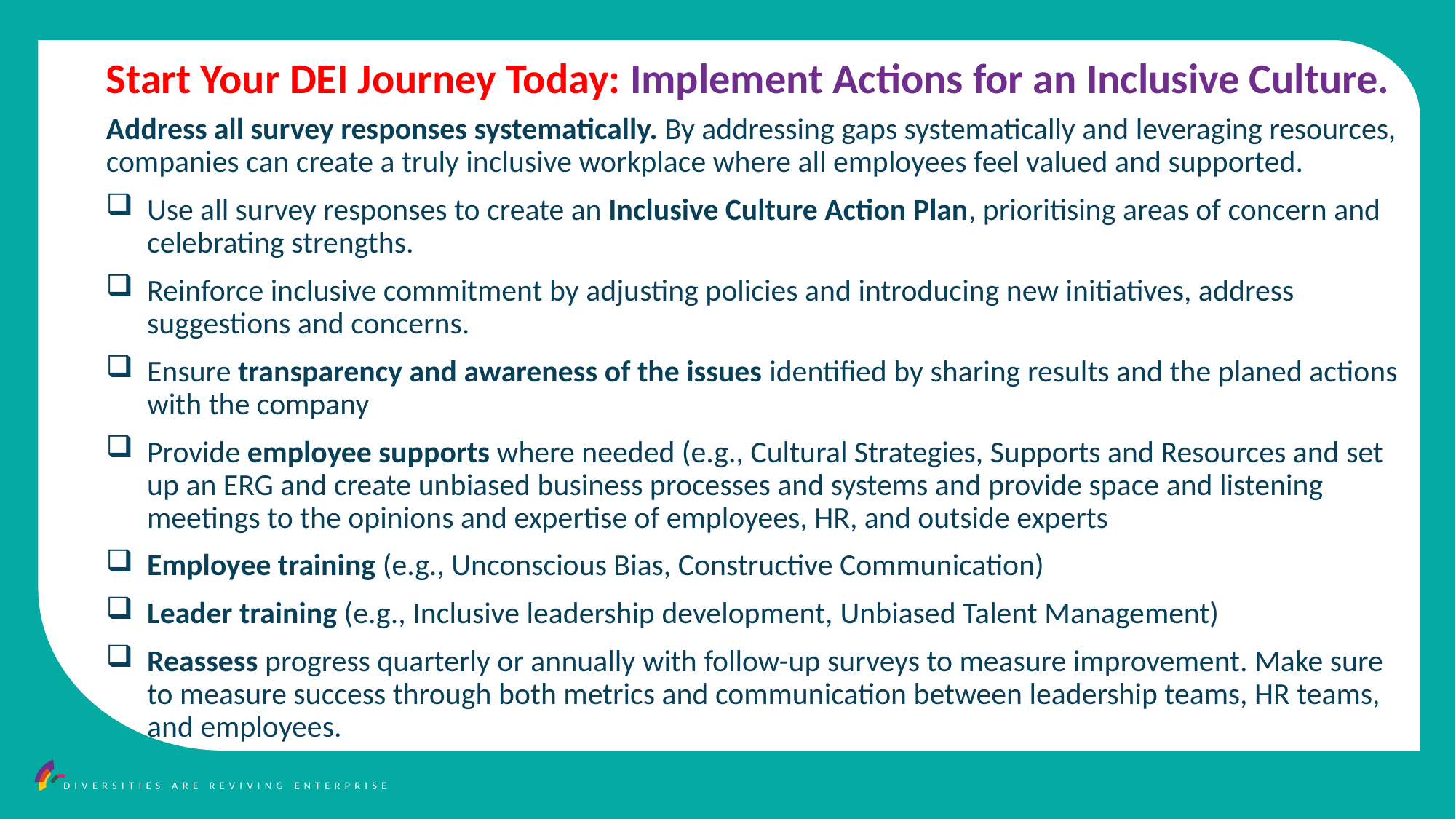

Start Your DEI Journey Today: Implement Actions for an Inclusive Culture.
Address all survey responses systematically. By addressing gaps systematically and leveraging resources, companies can create a truly inclusive workplace where all employees feel valued and supported.
Use all survey responses to create an Inclusive Culture Action Plan, prioritising areas of concern and celebrating strengths.
Reinforce inclusive commitment by adjusting policies and introducing new initiatives, address suggestions and concerns.
Ensure transparency and awareness of the issues identified by sharing results and the planed actions with the company
Provide employee supports where needed (e.g., Cultural Strategies, Supports and Resources and set up an ERG and create unbiased business processes and systems and provide space and listening meetings to the opinions and expertise of employees, HR, and outside experts
Employee training (e.g., Unconscious Bias, Constructive Communication)
Leader training (e.g., Inclusive leadership development, Unbiased Talent Management)
Reassess progress quarterly or annually with follow-up surveys to measure improvement. Make sure to measure success through both metrics and communication between leadership teams, HR teams, and employees.